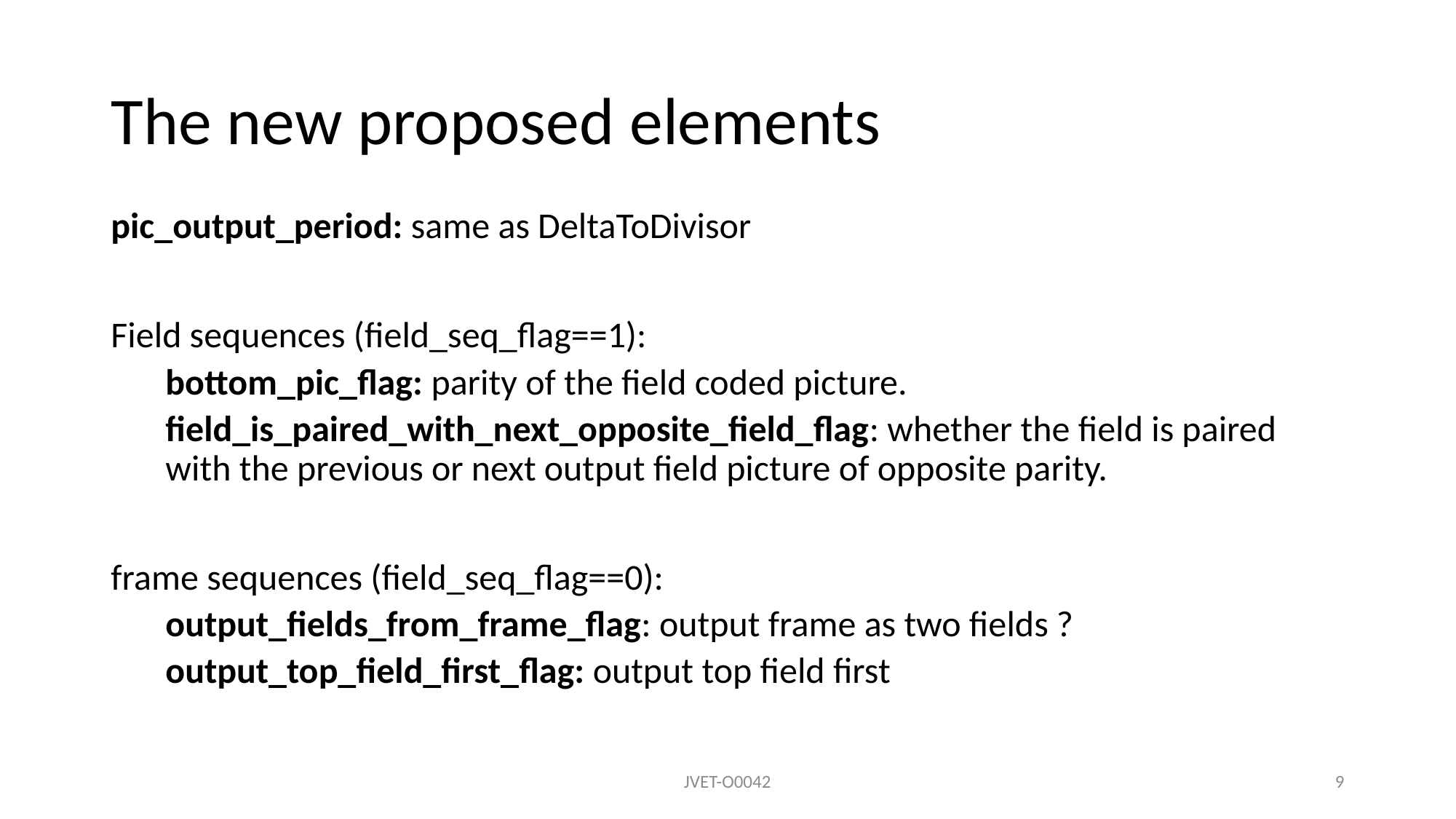

# The new proposed elements
pic_output_period: same as DeltaToDivisor

Field sequences (field_seq_flag==1):
bottom_pic_flag: parity of the field coded picture.
field_is_paired_with_next_opposite_field_flag: whether the field is paired with the previous or next output field picture of opposite parity.

frame sequences (field_seq_flag==0):
output_fields_from_frame_flag: output frame as two fields ?
output_top_field_first_flag: output top field first
JVET-O0042
9